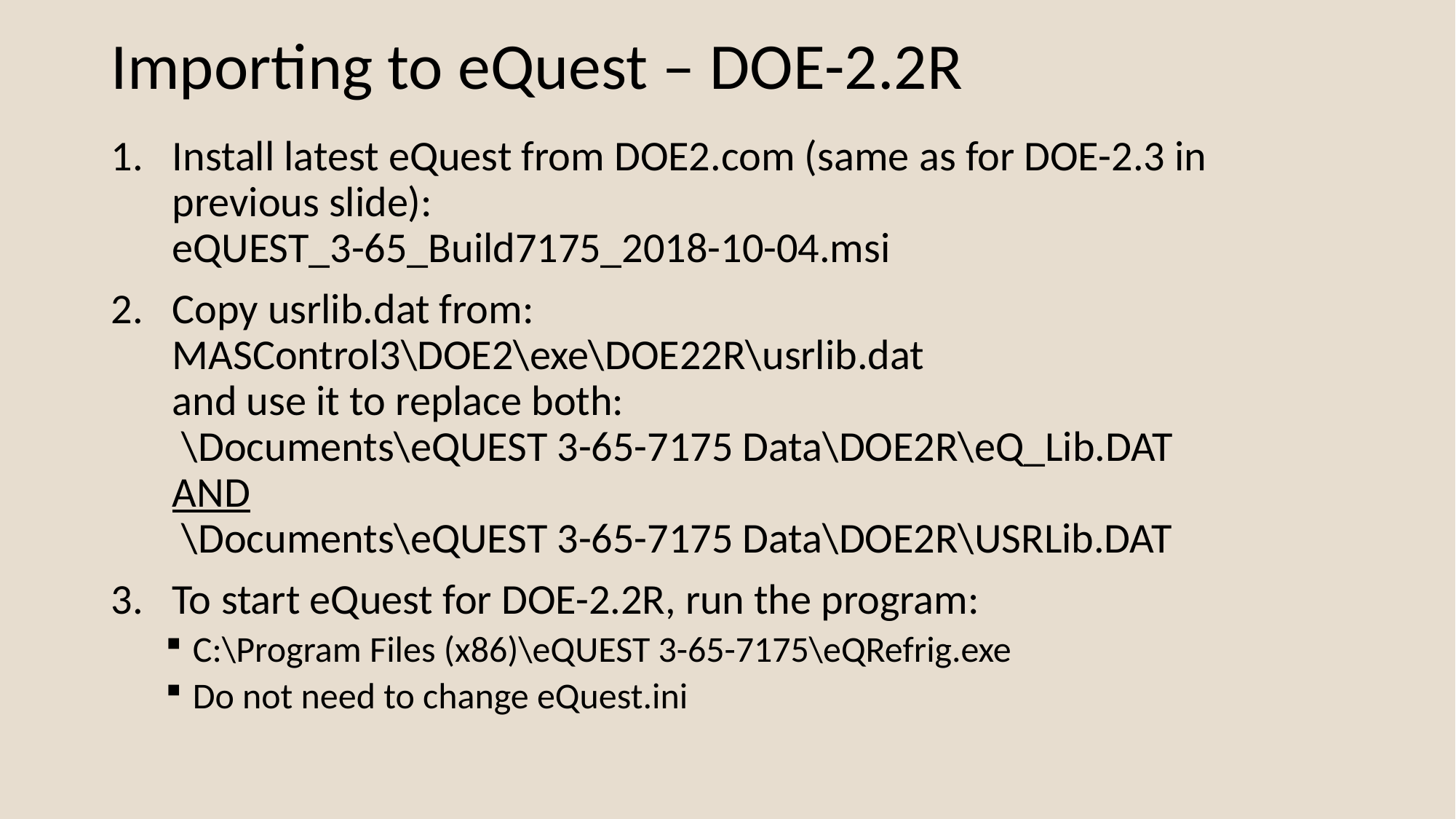

# Importing to eQuest – DOE-2.2R
Install latest eQuest from DOE2.com (same as for DOE-2.3 in previous slide):
eQUEST_3-65_Build7175_2018-10-04.msi
Copy usrlib.dat from:
MASControl3\DOE2\exe\DOE22R\usrlib.dat
and use it to replace both:
 \Documents\eQUEST 3-65-7175 Data\DOE2R\eQ_Lib.DAT
AND
 \Documents\eQUEST 3-65-7175 Data\DOE2R\USRLib.DAT
To start eQuest for DOE-2.2R, run the program:
C:\Program Files (x86)\eQUEST 3-65-7175\eQRefrig.exe
Do not need to change eQuest.ini